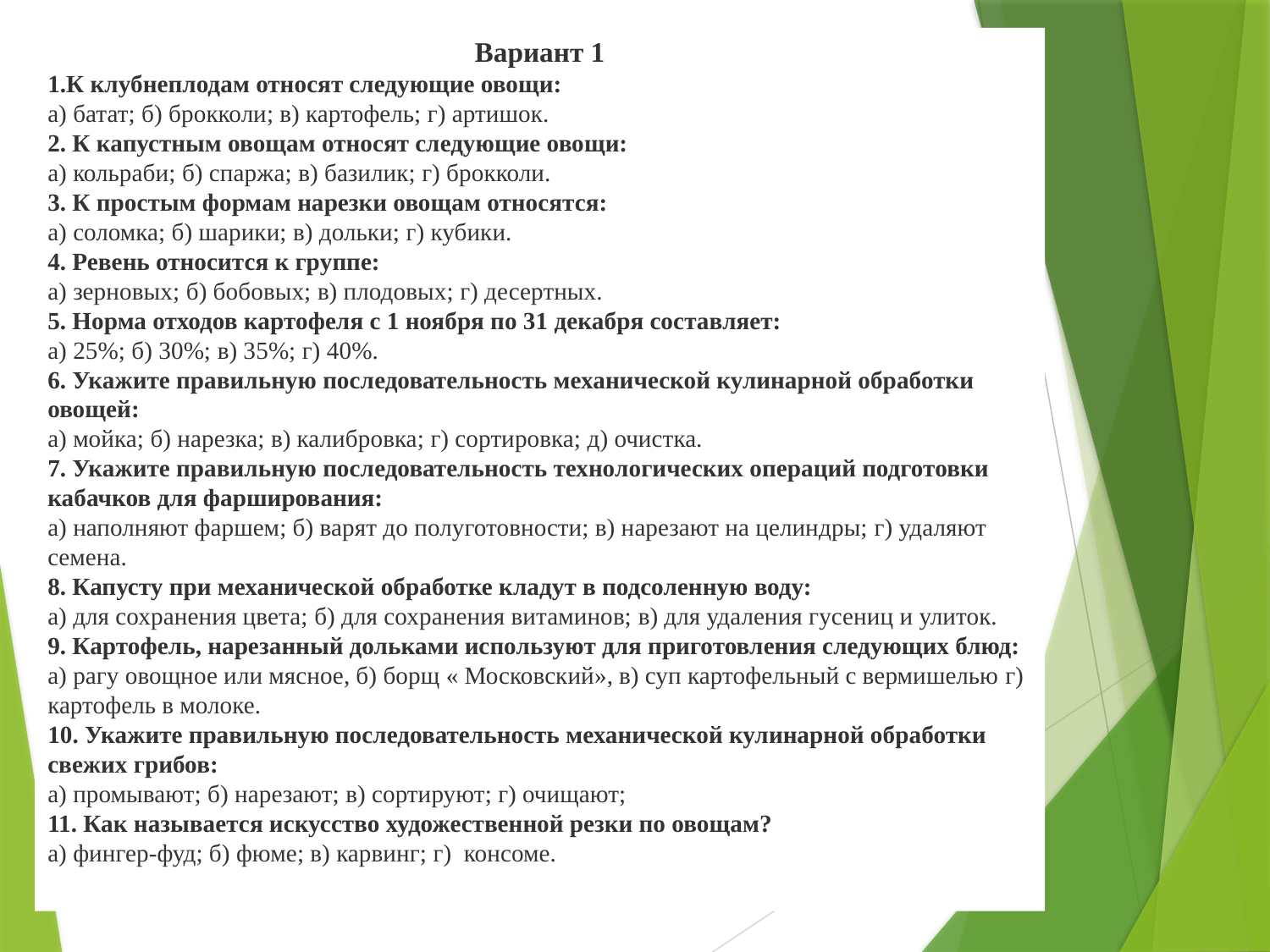

Вариант 1
1.К клубнеплодам относят следующие овощи:
а) батат; б) брокколи; в) картофель; г) артишок.
2. К капустным овощам относят следующие овощи:
а) кольраби; б) спаржа; в) базилик; г) брокколи.
3. К простым формам нарезки овощам относятся:
а) соломка; б) шарики; в) дольки; г) кубики.
4. Ревень относится к группе:
а) зерновых; б) бобовых; в) плодовых; г) десертных.
5. Норма отходов картофеля с 1 ноября по 31 декабря составляет:
а) 25%; б) 30%; в) 35%; г) 40%.
6. Укажите правильную последовательность механической кулинарной обработки овощей:
а) мойка; б) нарезка; в) калибровка; г) сортировка; д) очистка.
7. Укажите правильную последовательность технологических операций подготовки кабачков для фарширования:
а) наполняют фаршем; б) варят до полуготовности; в) нарезают на целиндры; г) удаляют семена.
8. Капусту при механической обработке кладут в подсоленную воду:
а) для сохранения цвета; б) для сохранения витаминов; в) для удаления гусениц и улиток.
9. Картофель, нарезанный дольками используют для приготовления следующих блюд:
а) рагу овощное или мясное, б) борщ « Московский», в) суп картофельный с вермишелью г) картофель в молоке.
10. Укажите правильную последовательность механической кулинарной обработки свежих грибов:
а) промывают; б) нарезают; в) сортируют; г) очищают;
11. Как называется искусство художественной резки по овощам?
а) фингер-фуд; б) фюме; в) карвинг; г)  консоме.